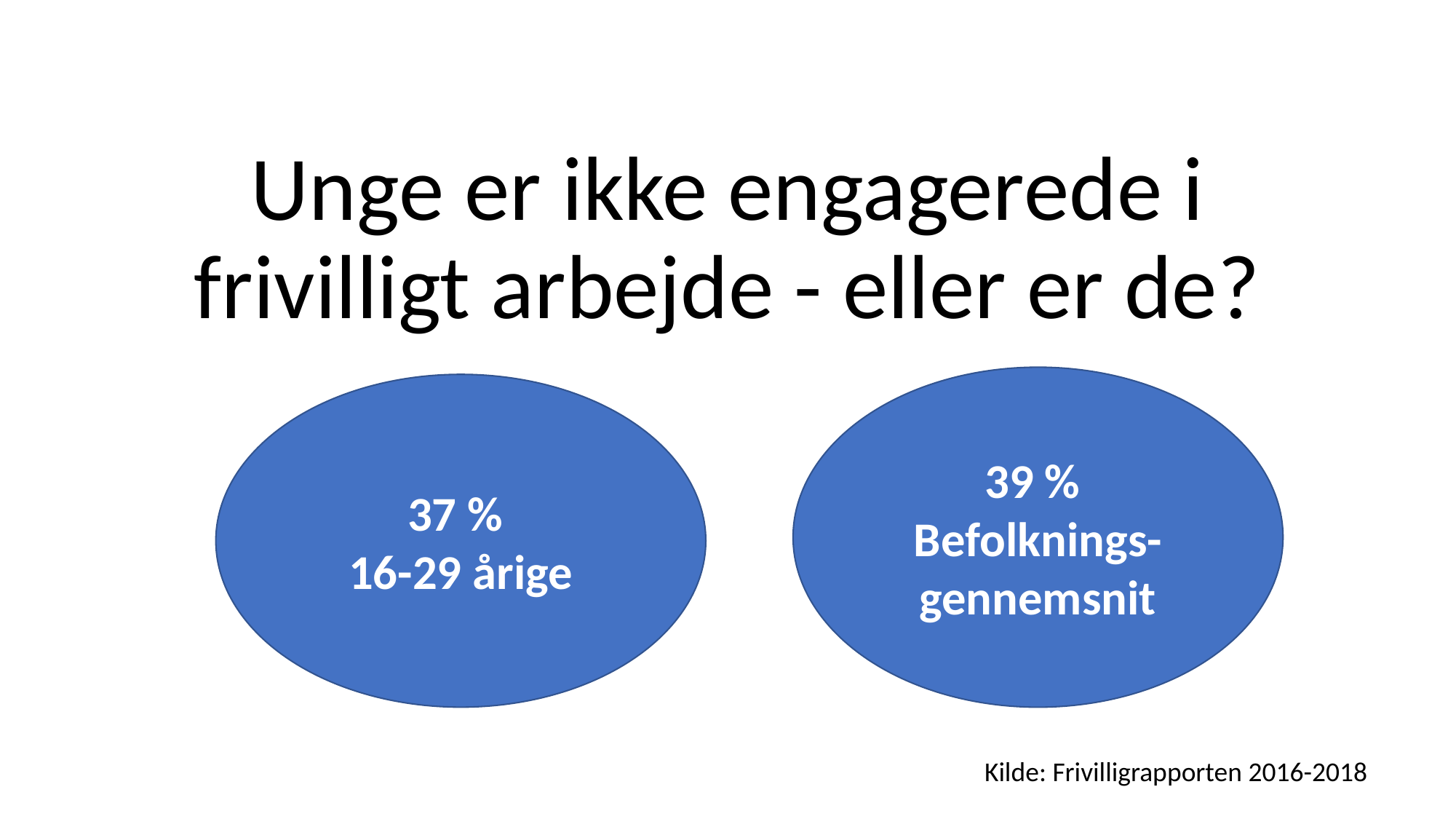

# Unge er ikke engagerede i frivilligt arbejde - eller er de?
39 %
Befolknings-gennemsnit
37 %
16-29 årige
Kilde: Frivilligrapporten 2016-2018